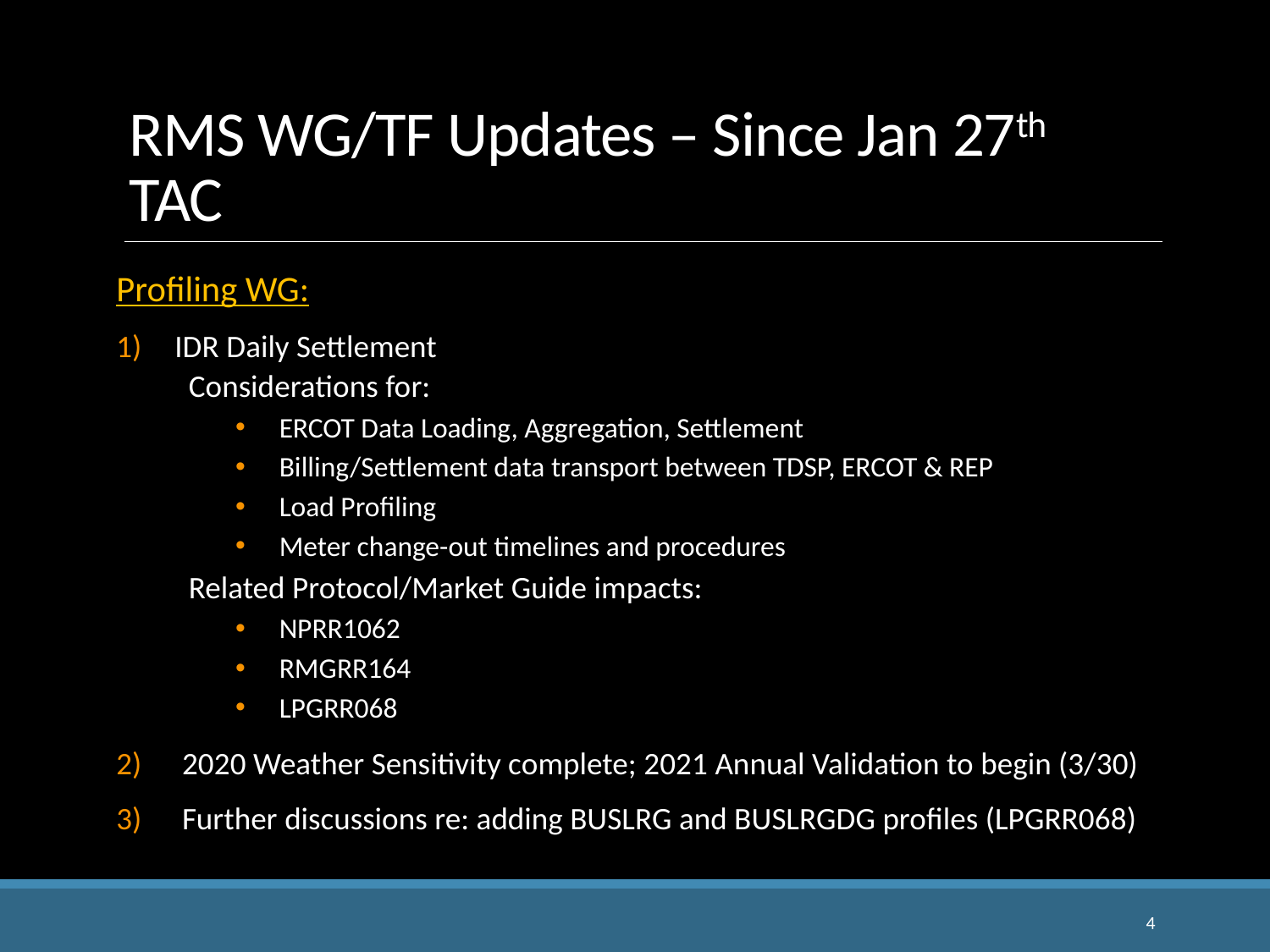

RMS WG/TF Updates – Since Jan 27th TAC
Profiling WG:
IDR Daily Settlement
Considerations for:
ERCOT Data Loading, Aggregation, Settlement
Billing/Settlement data transport between TDSP, ERCOT & REP
Load Profiling
Meter change-out timelines and procedures
Related Protocol/Market Guide impacts:
NPRR1062
RMGRR164
LPGRR068
2020 Weather Sensitivity complete; 2021 Annual Validation to begin (3/30)
Further discussions re: adding BUSLRG and BUSLRGDG profiles (LPGRR068)

4